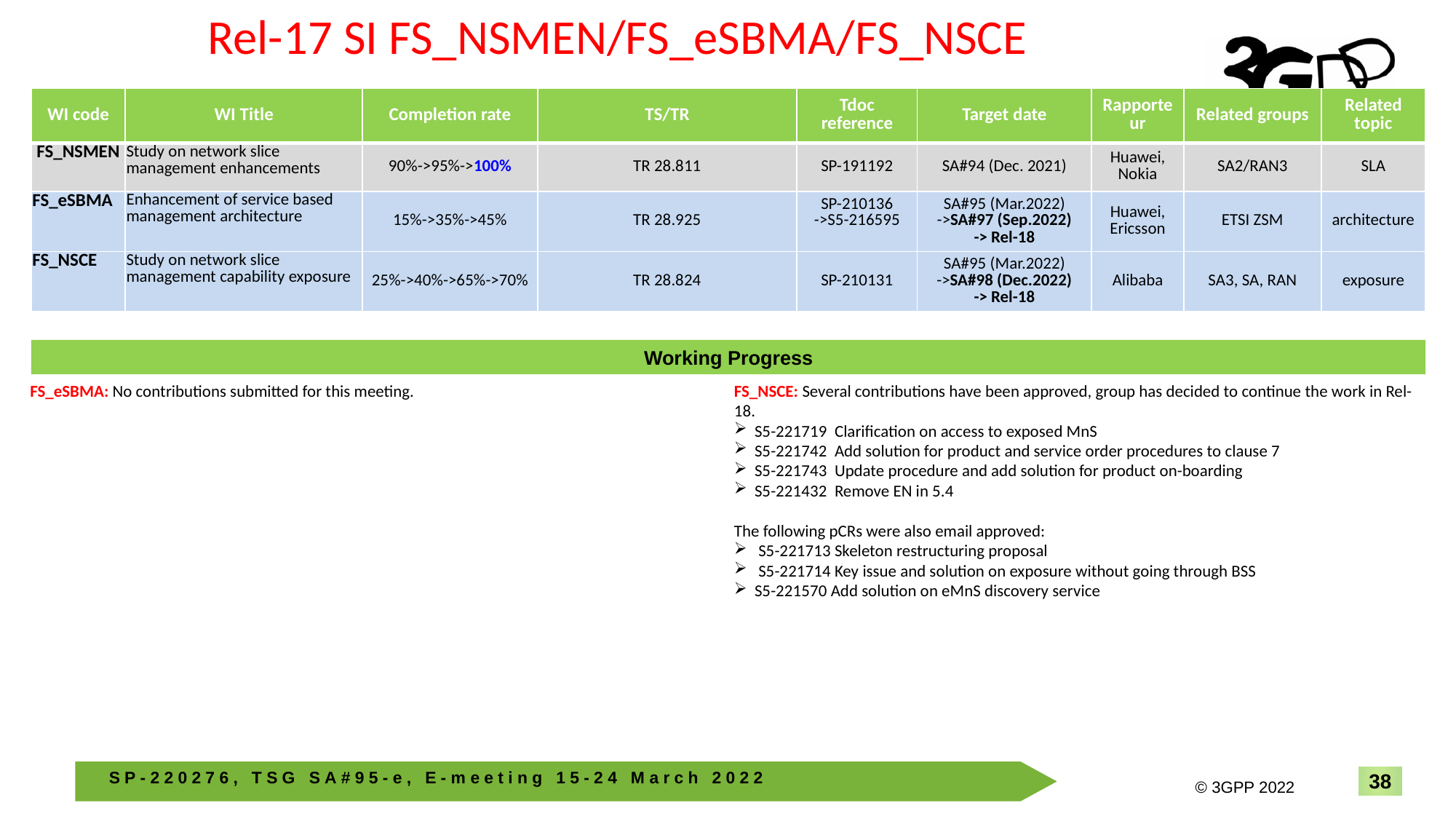

Rel-17 SI FS_NSMEN/FS_eSBMA/FS_NSCE

| WI code | WI Title | Completion rate | TS/TR | Tdoc reference | Target date | Rapporteur | Related groups | Related topic |
| --- | --- | --- | --- | --- | --- | --- | --- | --- |
| FS\_NSMEN | Study on network slice management enhancements | 90%->95%->100% | TR 28.811 | SP-191192 | SA#94 (Dec. 2021) | Huawei, Nokia | SA2/RAN3 | SLA |
| FS\_eSBMA | Enhancement of service based management architecture | 15%->35%->45% | TR 28.925 | SP-210136 ->S5-216595 | SA#95 (Mar.2022) ->SA#97 (Sep.2022) -> Rel-18 | Huawei, Ericsson | ETSI ZSM | architecture |
| FS\_NSCE | Study on network slice management capability exposure | 25%->40%->65%->70% | TR 28.824 | SP-210131 | SA#95 (Mar.2022) ->SA#98 (Dec.2022) -> Rel-18 | Alibaba | SA3, SA, RAN | exposure |
Working Progress
FS_eSBMA: No contributions submitted for this meeting.
FS_NSCE: Several contributions have been approved, group has decided to continue the work in Rel-18.
S5-221719  Clarification on access to exposed MnS
S5-221742  Add solution for product and service order procedures to clause 7
S5-221743  Update procedure and add solution for product on-boarding
S5-221432  Remove EN in 5.4

The following pCRs were also email approved:
 S5-221713 Skeleton restructuring proposal
 S5-221714 Key issue and solution on exposure without going through BSS
S5-221570 Add solution on eMnS discovery service